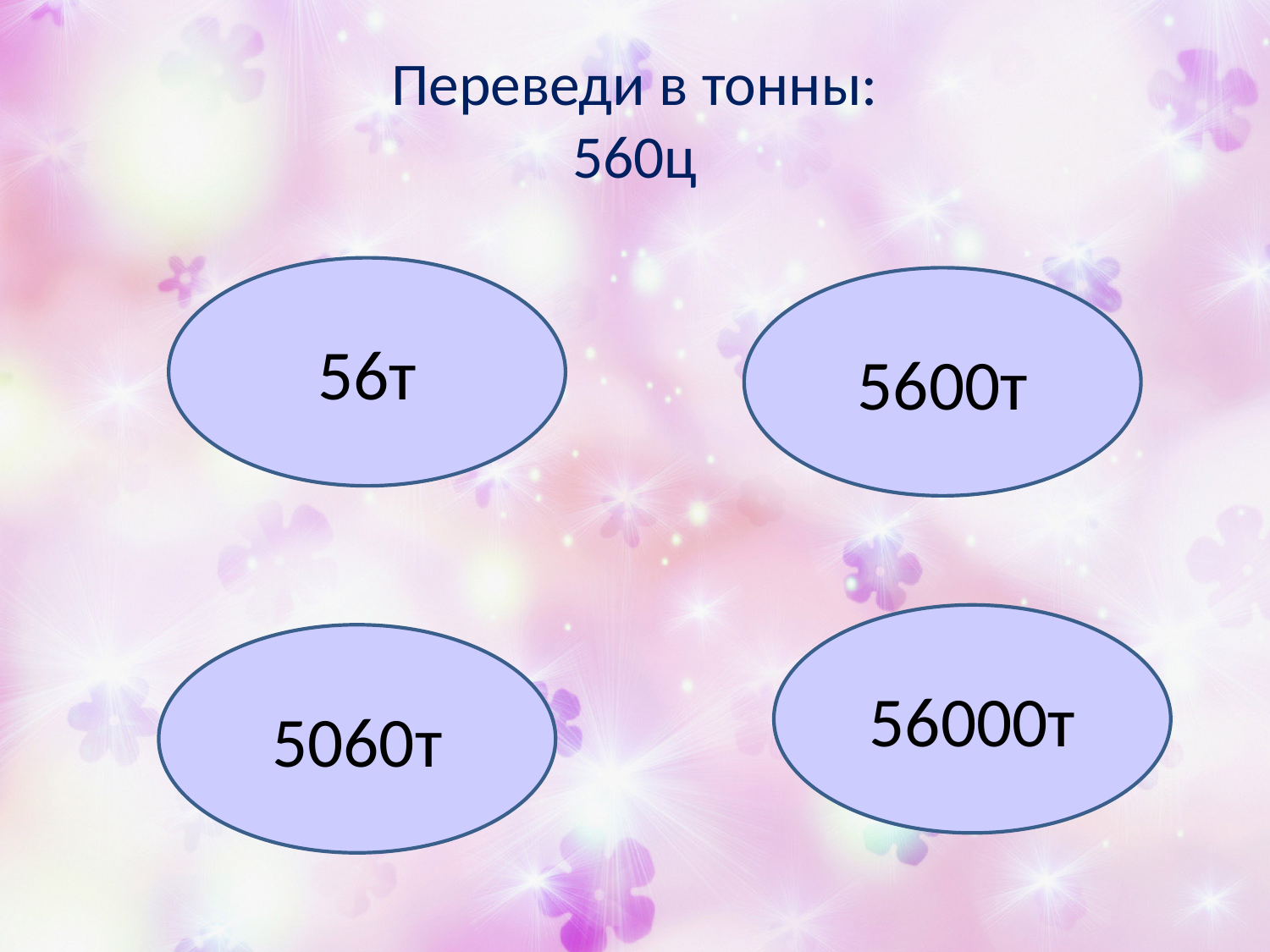

# Переведи в тонны: 560ц
56т
5600т
56000т
5060т